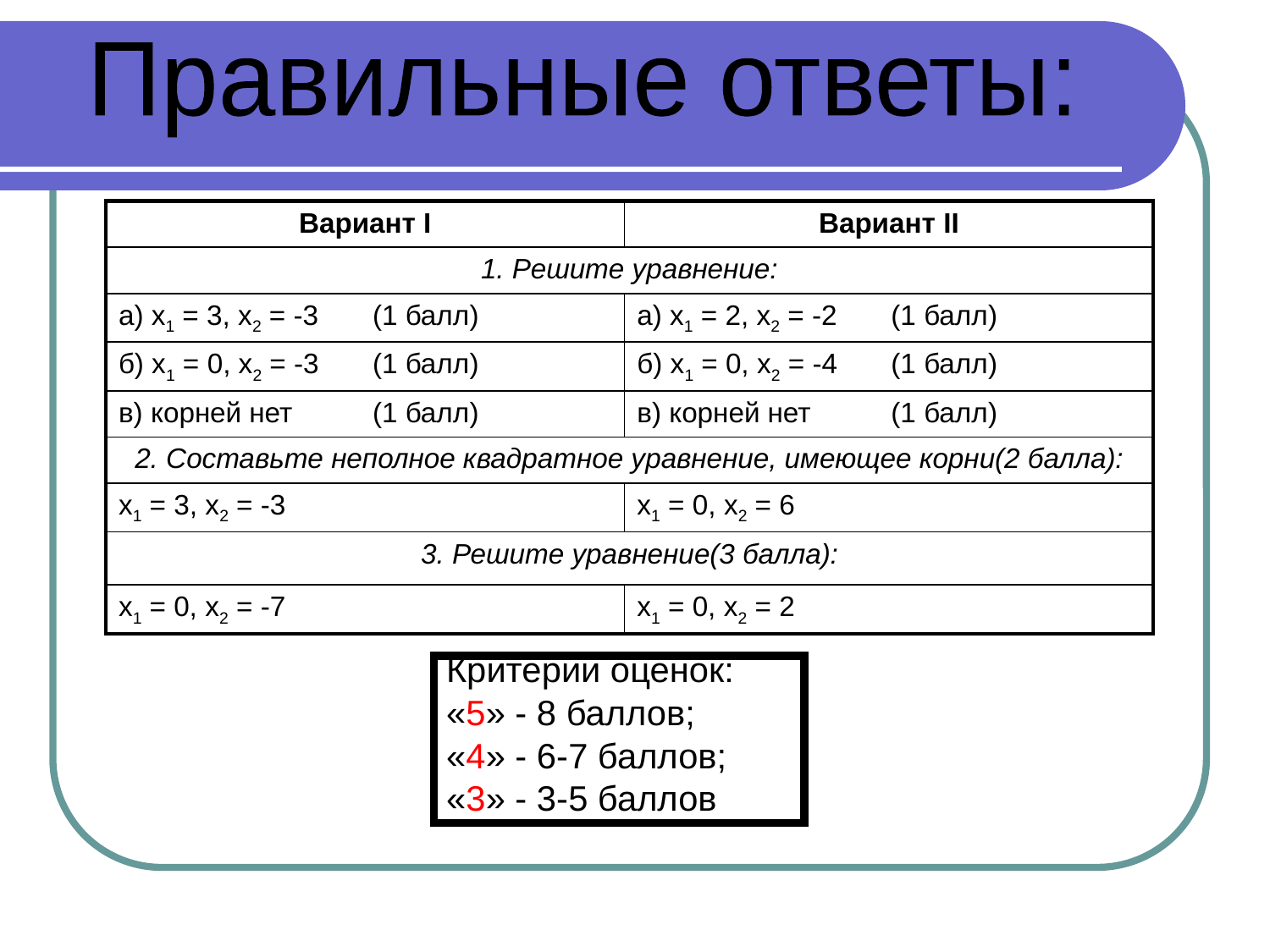

Правильные ответы:
| Вариант I | Вариант II |
| --- | --- |
| 1. Решите уравнение: |  |
| а) x1 = 3, x2 = -3 (1 балл) | а) x1 = 2, x2 = -2 (1 балл) |
| б) x1 = 0, x2 = -3 (1 балл) | б) x1 = 0, x2 = -4 (1 балл) |
| в) корней нет (1 балл) | в) корней нет (1 балл) |
| 2. Составьте неполное квадратное уравнение, имеющее корни(2 балла): |  |
| x1 = 3, x2 = -3 | x1 = 0, x2 = 6 |
| 3. Решите уравнение(3 балла): |  |
| x1 = 0, x2 = -7 | x1 = 0, x2 = 2 |
Критерии оценок:
«5» - 8 баллов;
«4» - 6-7 баллов;
«3» - 3-5 баллов